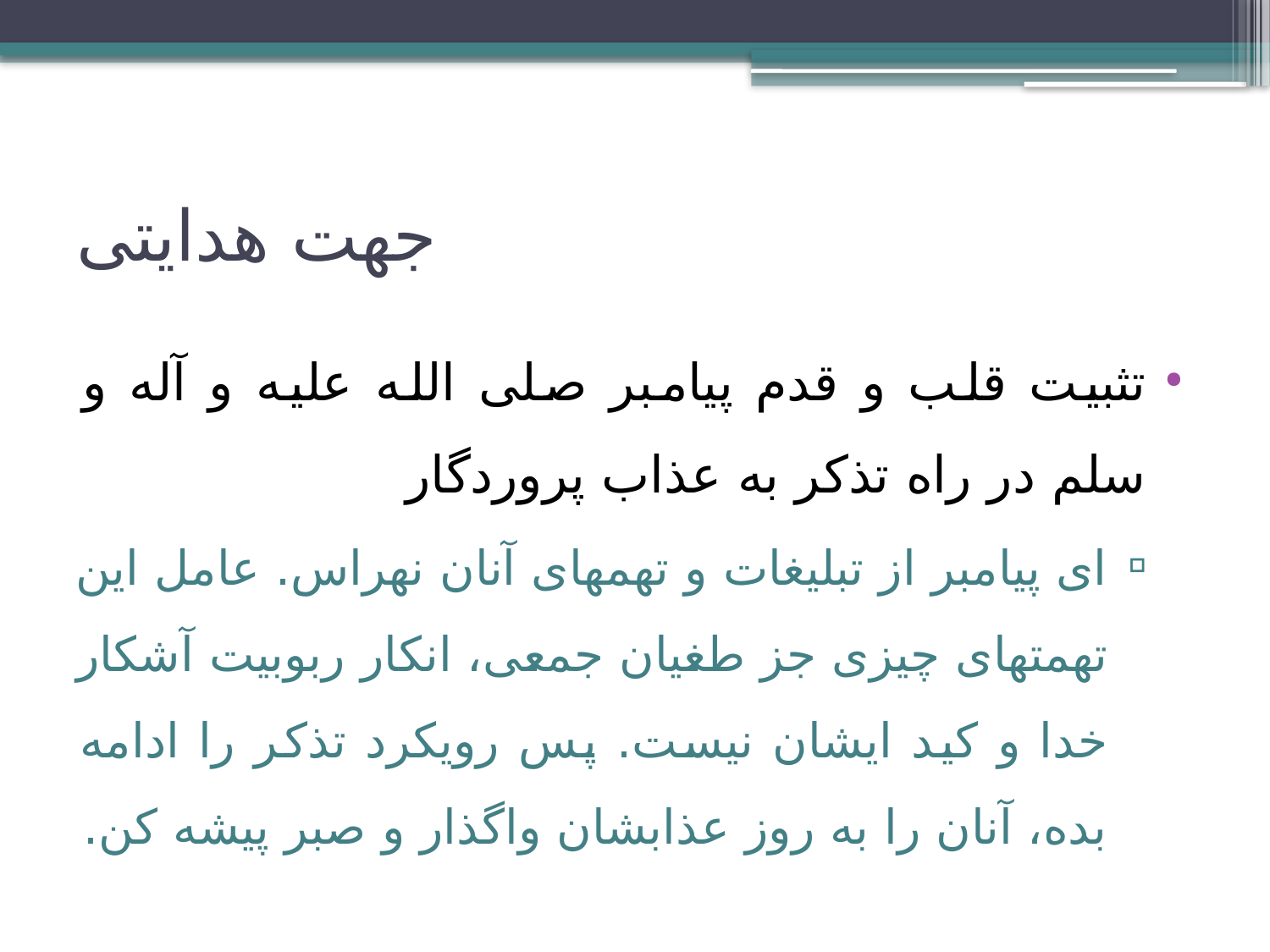

# جهت هدایتی
تثبیت قلب و قدم پیامبر صلی الله علیه و آله و سلم در راه تذکر به عذاب پروردگار
ای پیامبر از تبلیغات و تهمهای آنان نهراس. عامل این تهمتهای چیزی جز طغیان جمعی، انکار ربوبیت آشکار خدا و کید ایشان نیست. پس رویکرد تذکر را ادامه بده، آنان را به روز عذابشان واگذار و صبر پیشه کن.